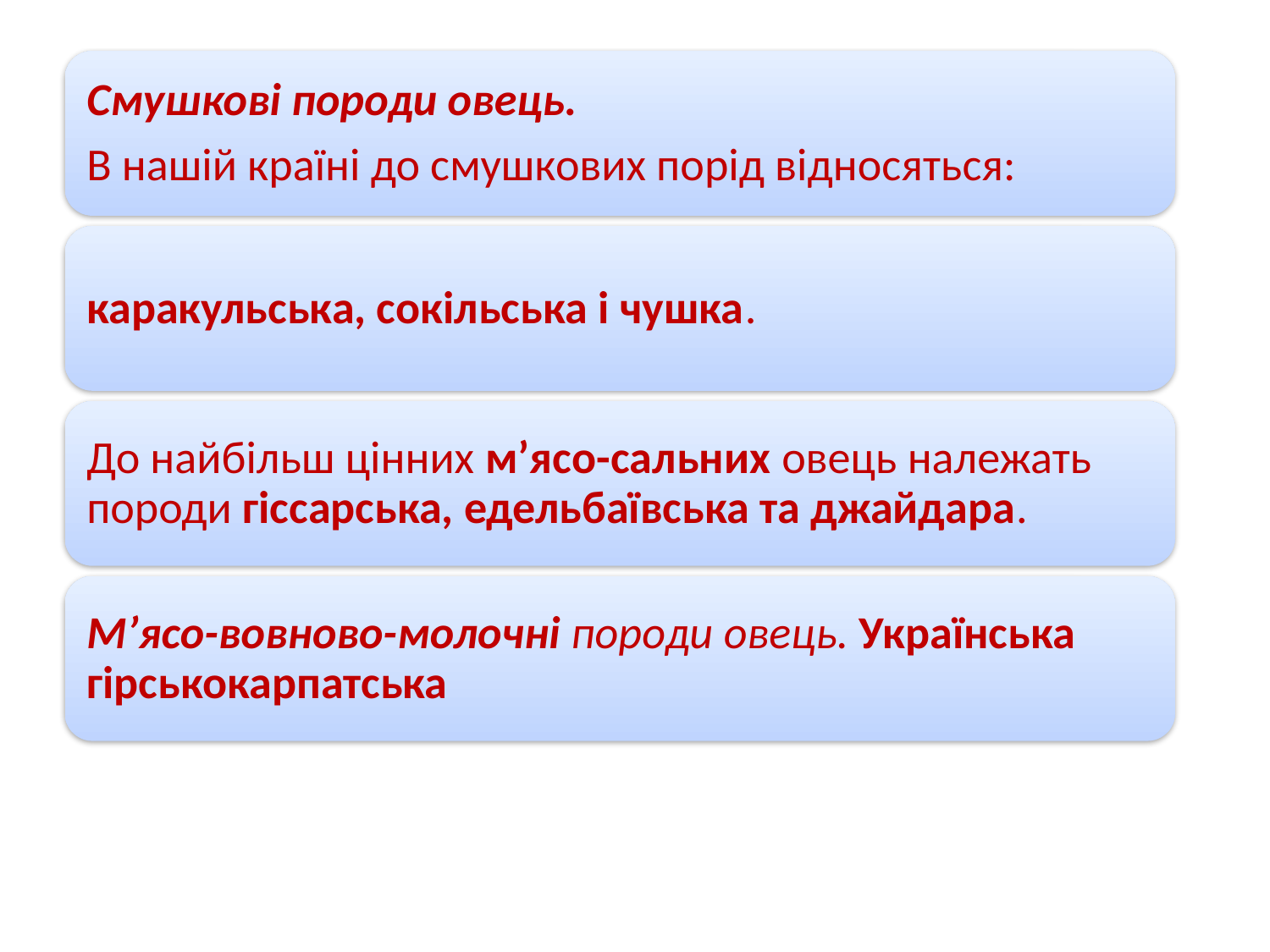

Смушкові породи овець.
В нашій країні до смушкових порід відносяться:
каракульська, сокільська і чушка.
До найбільш цінних м’ясо-сальних овець належать породи гіссарська, едельбаївська та джайдара.
М’ясо-вовново-молочні породи овець. Українська  гірськокарпатська